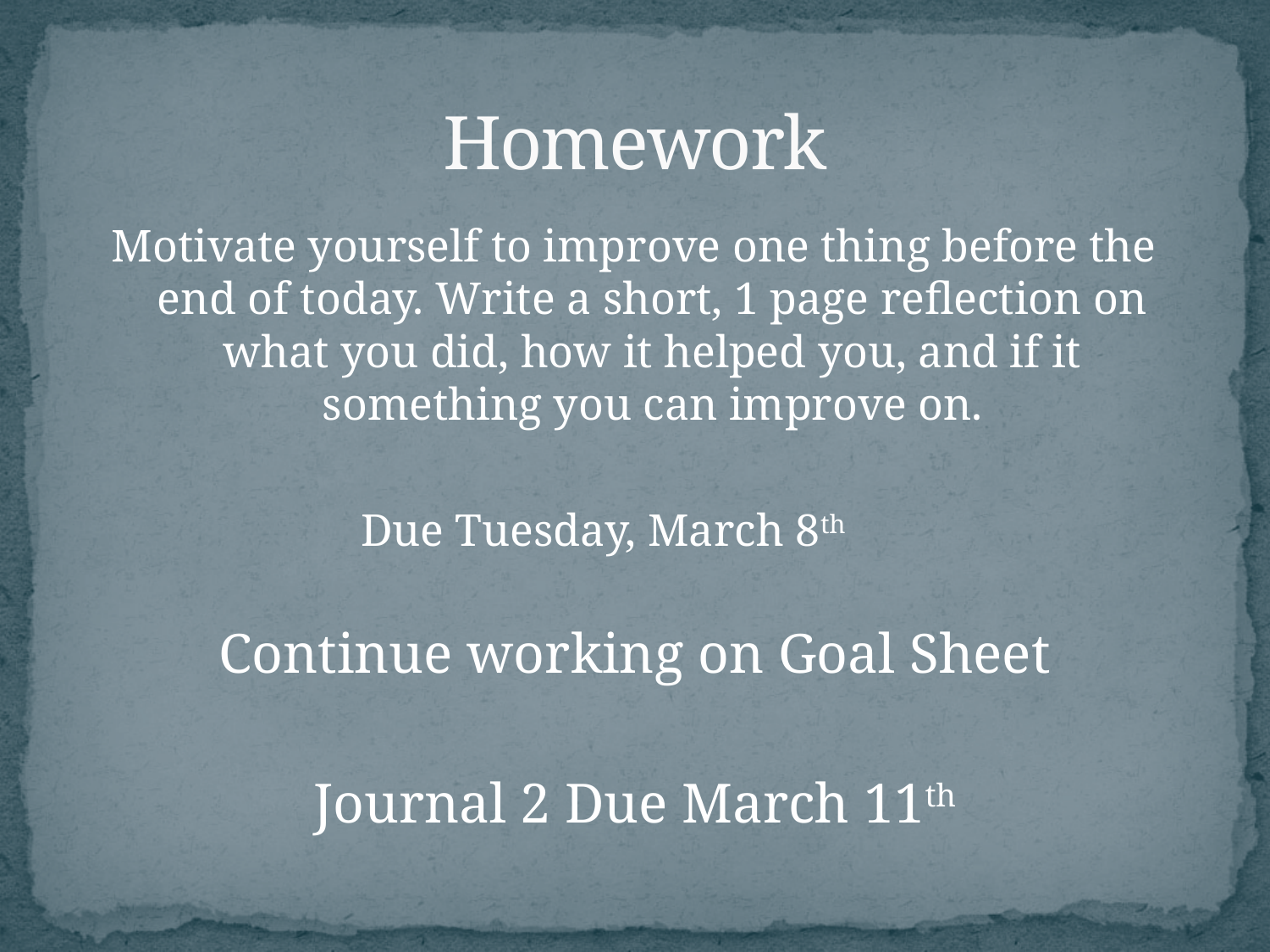

# Homework
Motivate yourself to improve one thing before the end of today. Write a short, 1 page reflection on what you did, how it helped you, and if it something you can improve on.

Due Tuesday, March 8th

Continue working on Goal Sheet

Journal 2 Due March 11th